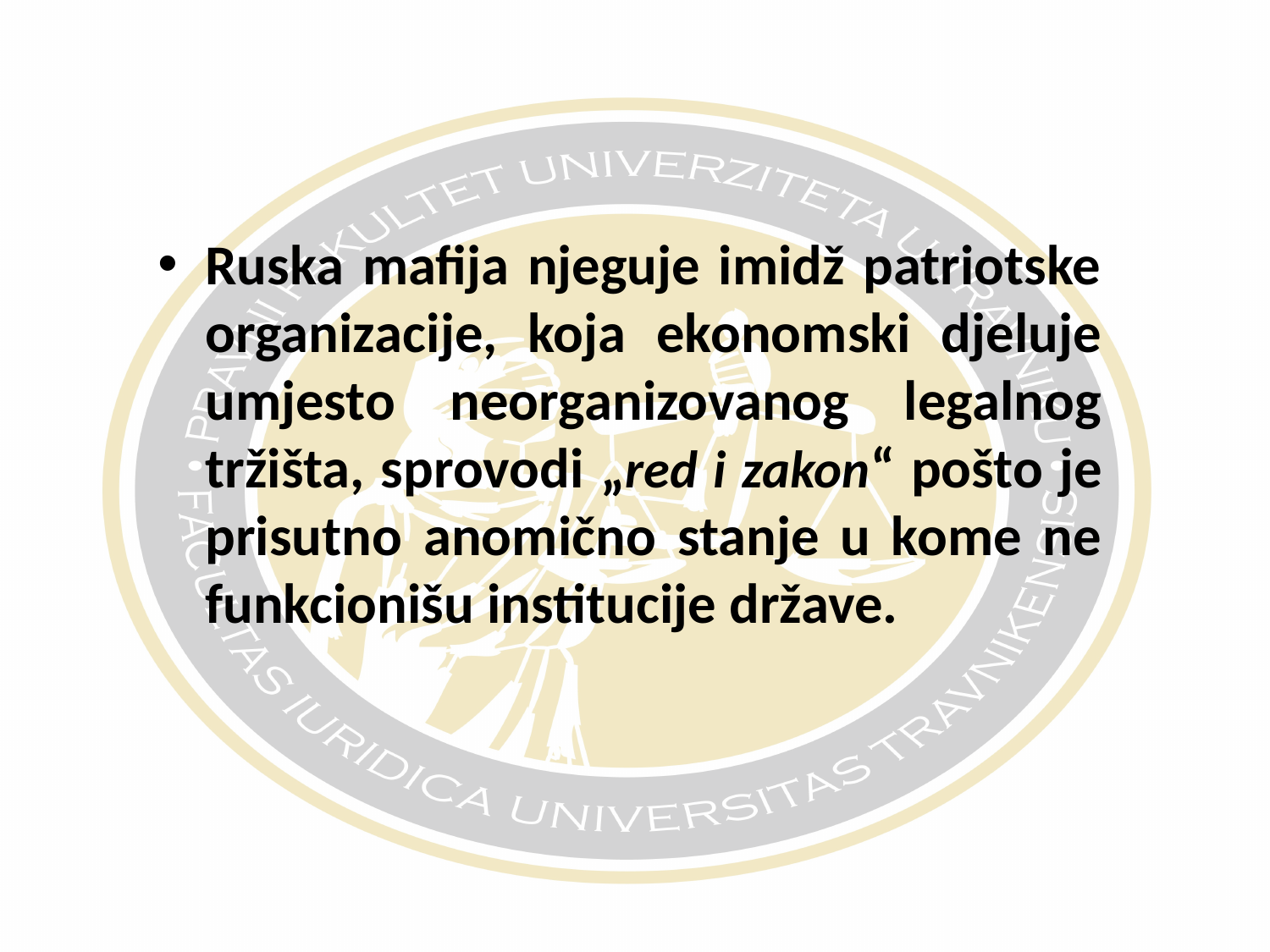

#
Ruska mafija njeguje imidž patriotske organizacije, koja ekonomski djeluje umjesto neorganizovanog legalnog tržišta, sprovodi „red i zakon“ pošto je prisutno anomično stanje u kome ne funkcionišu institucije države.